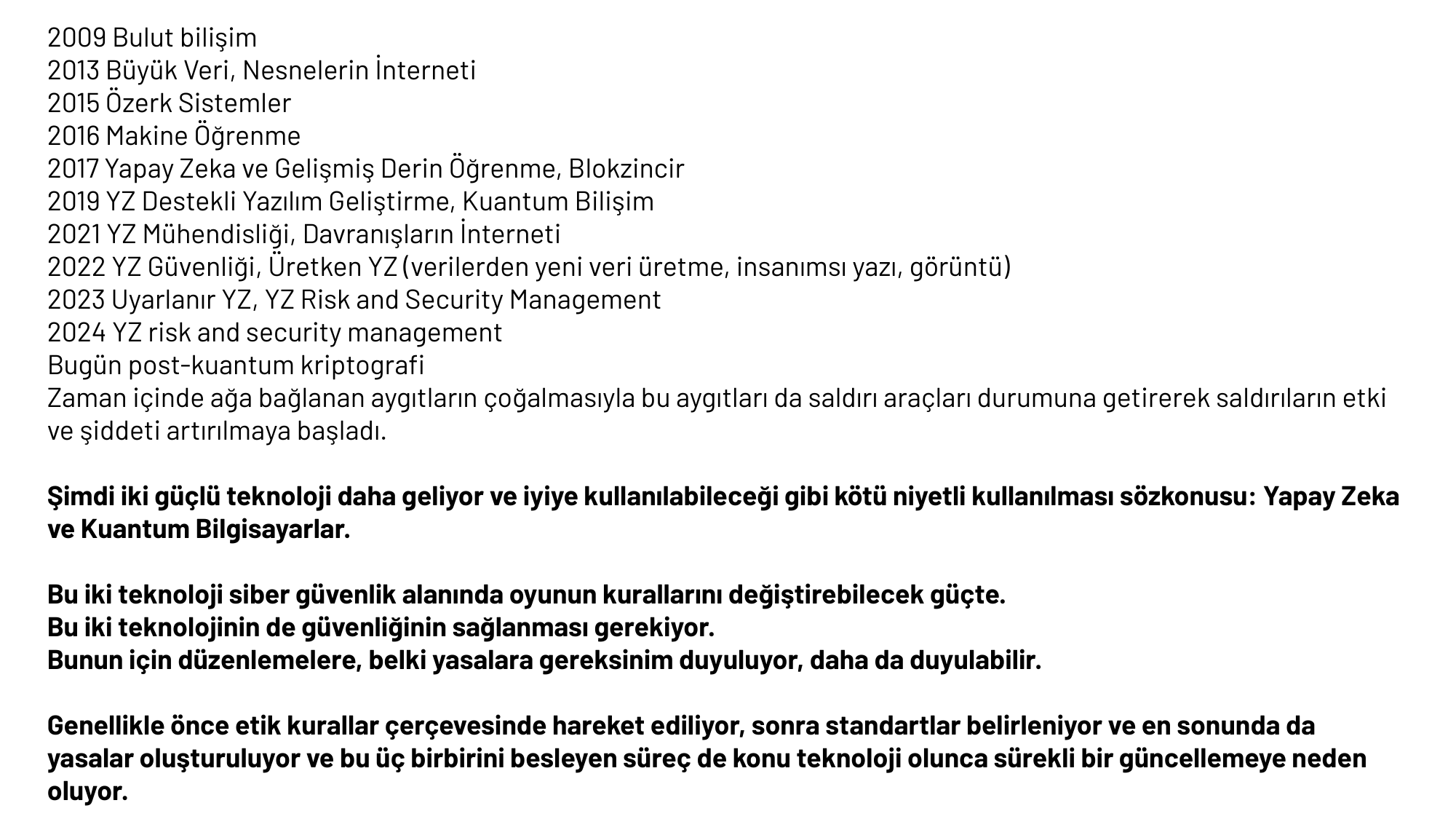

2009 Bulut bilişim
2013 Büyük Veri, Nesnelerin İnterneti
2015 Özerk Sistemler
2016 Makine Öğrenme
2017 Yapay Zeka ve Gelişmiş Derin Öğrenme, Blokzincir
2019 YZ Destekli Yazılım Geliştirme, Kuantum Bilişim
2021 YZ Mühendisliği, Davranışların İnterneti
2022 YZ Güvenliği, Üretken YZ (verilerden yeni veri üretme, insanımsı yazı, görüntü)
2023 Uyarlanır YZ, YZ Risk and Security Management
2024 YZ risk and security management
Bugün post-kuantum kriptografi
Zaman içinde ağa bağlanan aygıtların çoğalmasıyla bu aygıtları da saldırı araçları durumuna getirerek saldırıların etki ve şiddeti artırılmaya başladı.

Şimdi iki güçlü teknoloji daha geliyor ve iyiye kullanılabileceği gibi kötü niyetli kullanılması sözkonusu: Yapay Zeka ve Kuantum Bilgisayarlar.

Bu iki teknoloji siber güvenlik alanında oyunun kurallarını değiştirebilecek güçte.
Bu iki teknolojinin de güvenliğinin sağlanması gerekiyor.
Bunun için düzenlemelere, belki yasalara gereksinim duyuluyor, daha da duyulabilir.

Genellikle önce etik kurallar çerçevesinde hareket ediliyor, sonra standartlar belirleniyor ve en sonunda da yasalar oluşturuluyor ve bu üç birbirini besleyen süreç de konu teknoloji olunca sürekli bir güncellemeye neden oluyor.